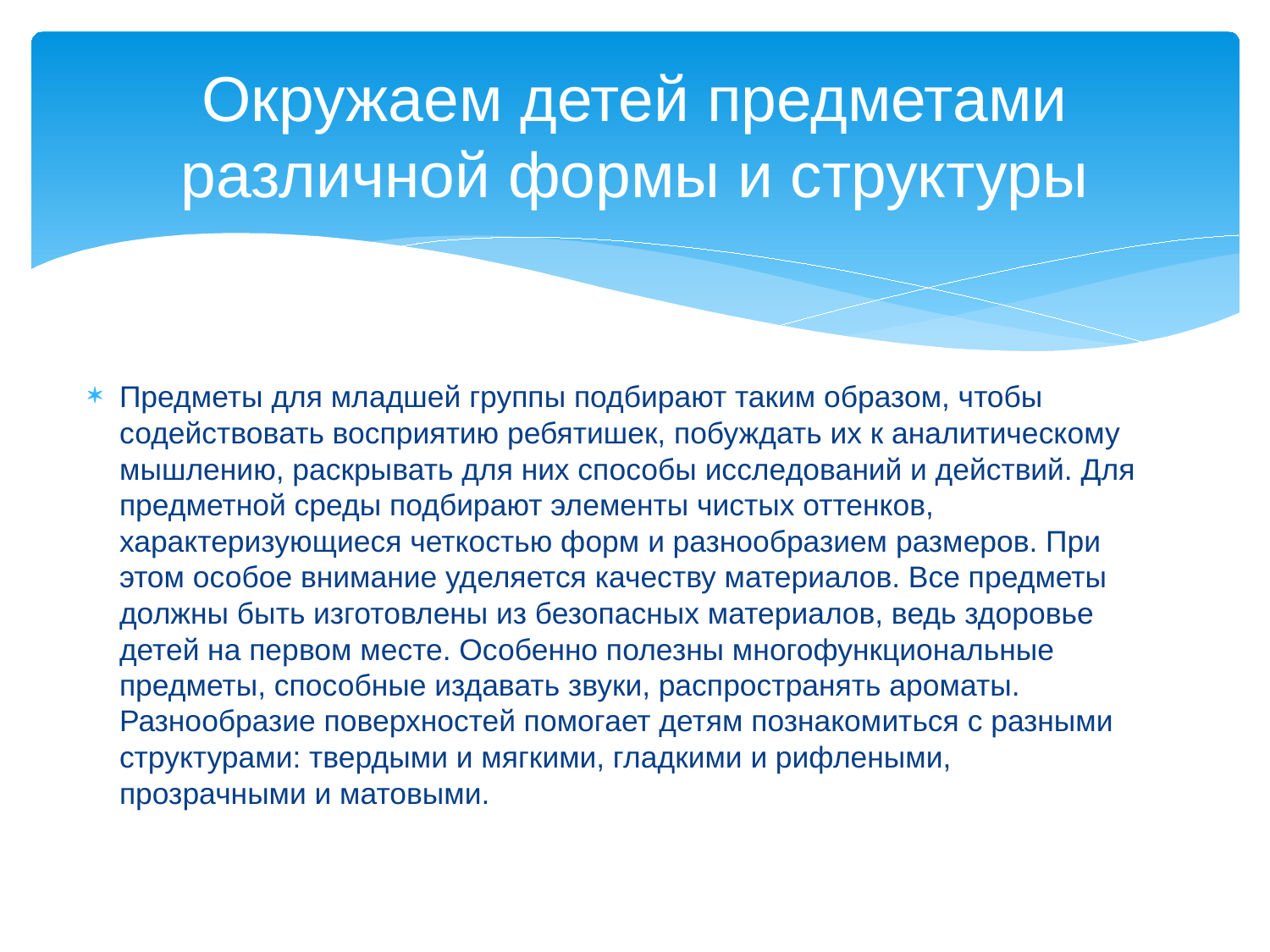

# Окружаем детей предметами различной формы и структуры
Предметы для младшей группы подбирают таким образом, чтобы содействовать восприятию ребятишек, побуждать их к аналитическому мышлению, раскрывать для них способы исследований и действий. Для предметной среды подбирают элементы чистых оттенков, характеризующиеся четкостью форм и разнообразием размеров. При этом особое внимание уделяется качеству материалов. Все предметы должны быть изготовлены из безопасных материалов, ведь здоровье детей на первом месте. Особенно полезны многофункциональные предметы, способные издавать звуки, распространять ароматы. Разнообразие поверхностей помогает детям познакомиться с разными структурами: твердыми и мягкими, гладкими и рифлеными, прозрачными и матовыми.